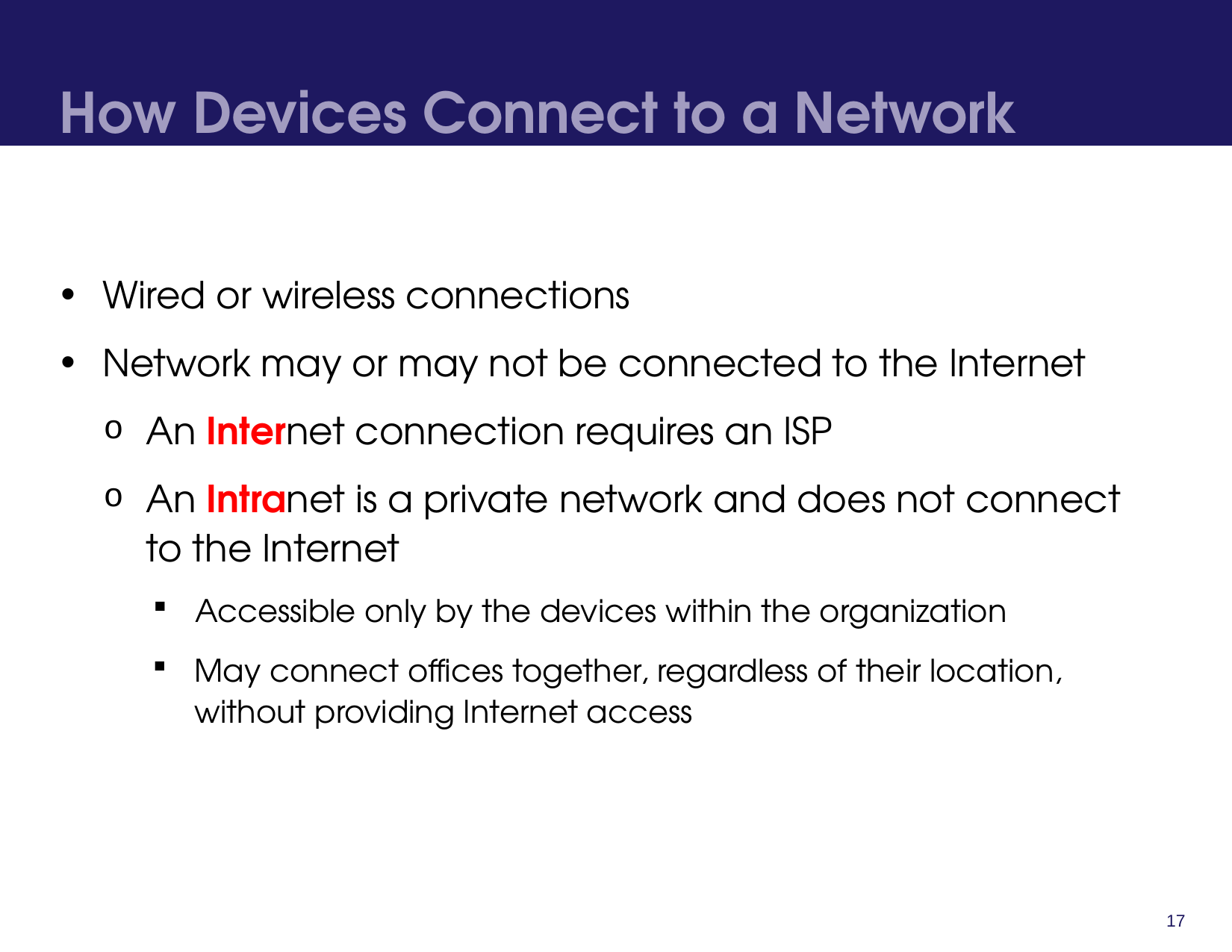

# How Devices Connect to a Network
Wired or wireless connections
Network may or may not be connected to the Internet
An Internet connection requires an ISP
An Intranet is a private network and does not connect to the Internet
Accessible only by the devices within the organization
May connect offices together, regardless of their location, without providing Internet access
17